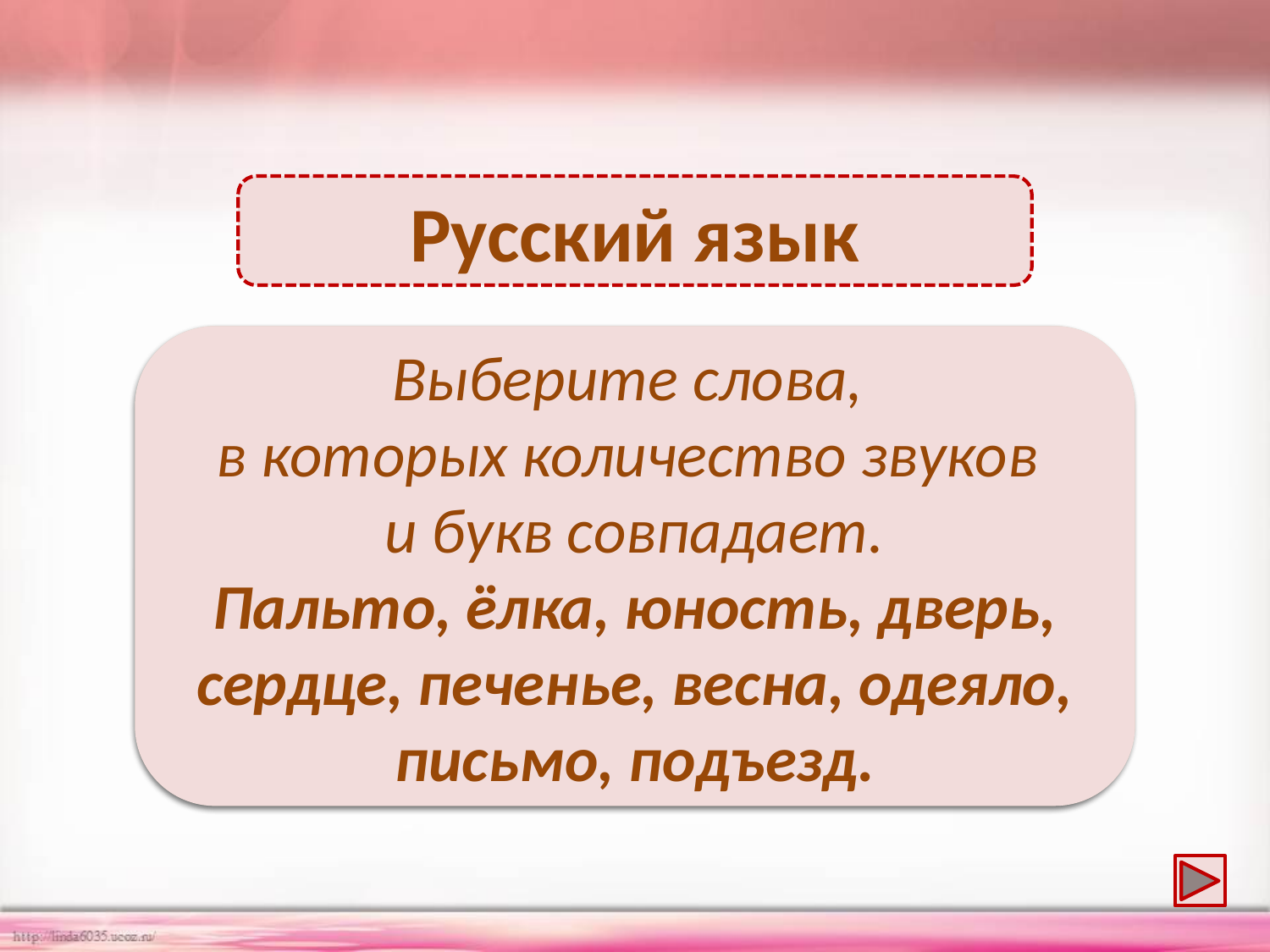

Русский язык
Юность, печенье, весна, подъезд.
Выберите слова,
в которых количество звуков
и букв совпадает.
Пальто, ёлка, юность, дверь, сердце, печенье, весна, одеяло, письмо, подъезд.